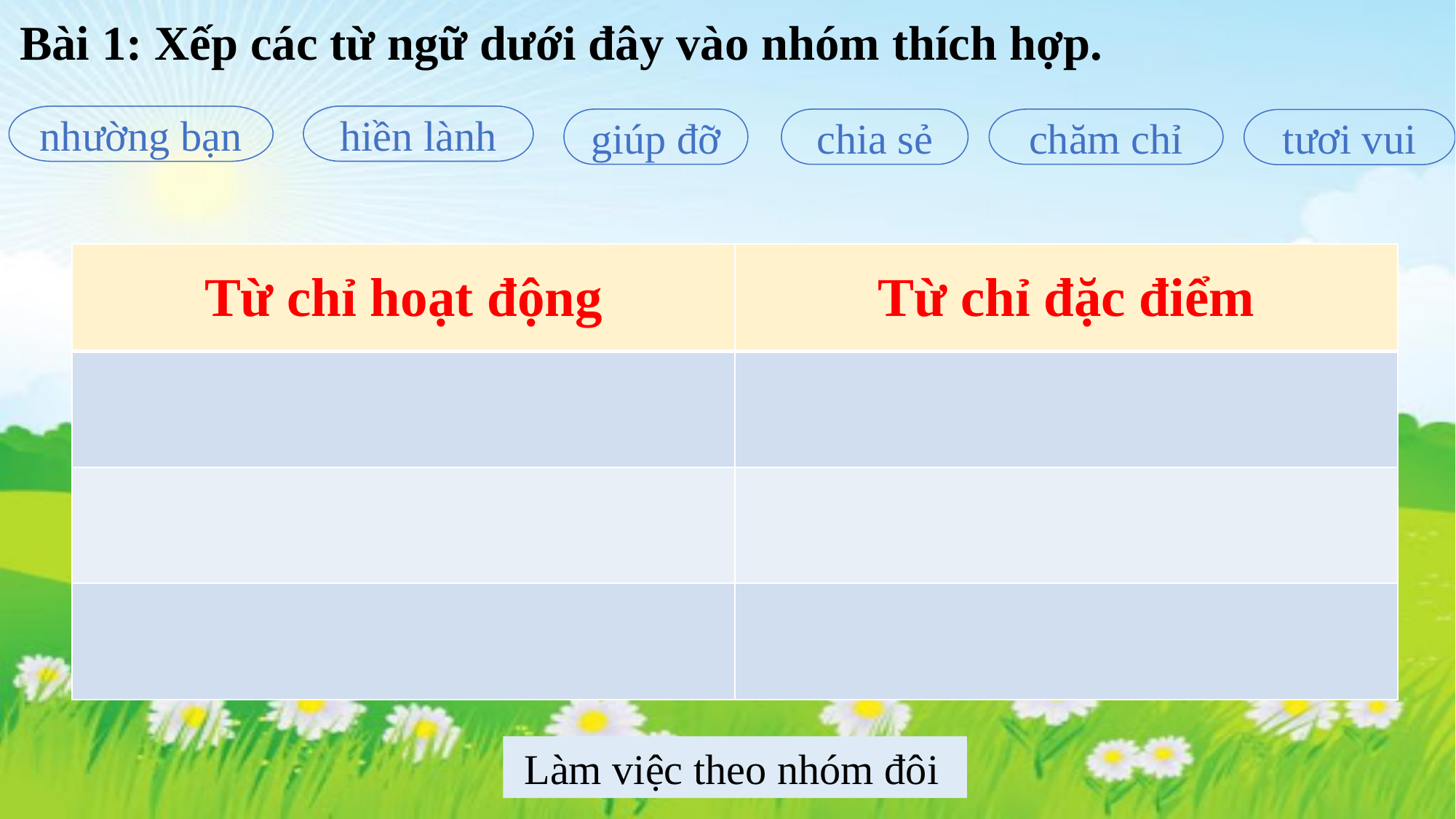

Bài 1: Xếp các từ ngữ dưới đây vào nhóm thích hợp.
hiền lành
nhường bạn
giúp đỡ
chia sẻ
chăm chỉ
tươi vui
| Từ chỉ hoạt động | Từ chỉ đặc điểm |
| --- | --- |
|  |  |
|  |  |
|  |  |
 Làm việc theo nhóm đôi